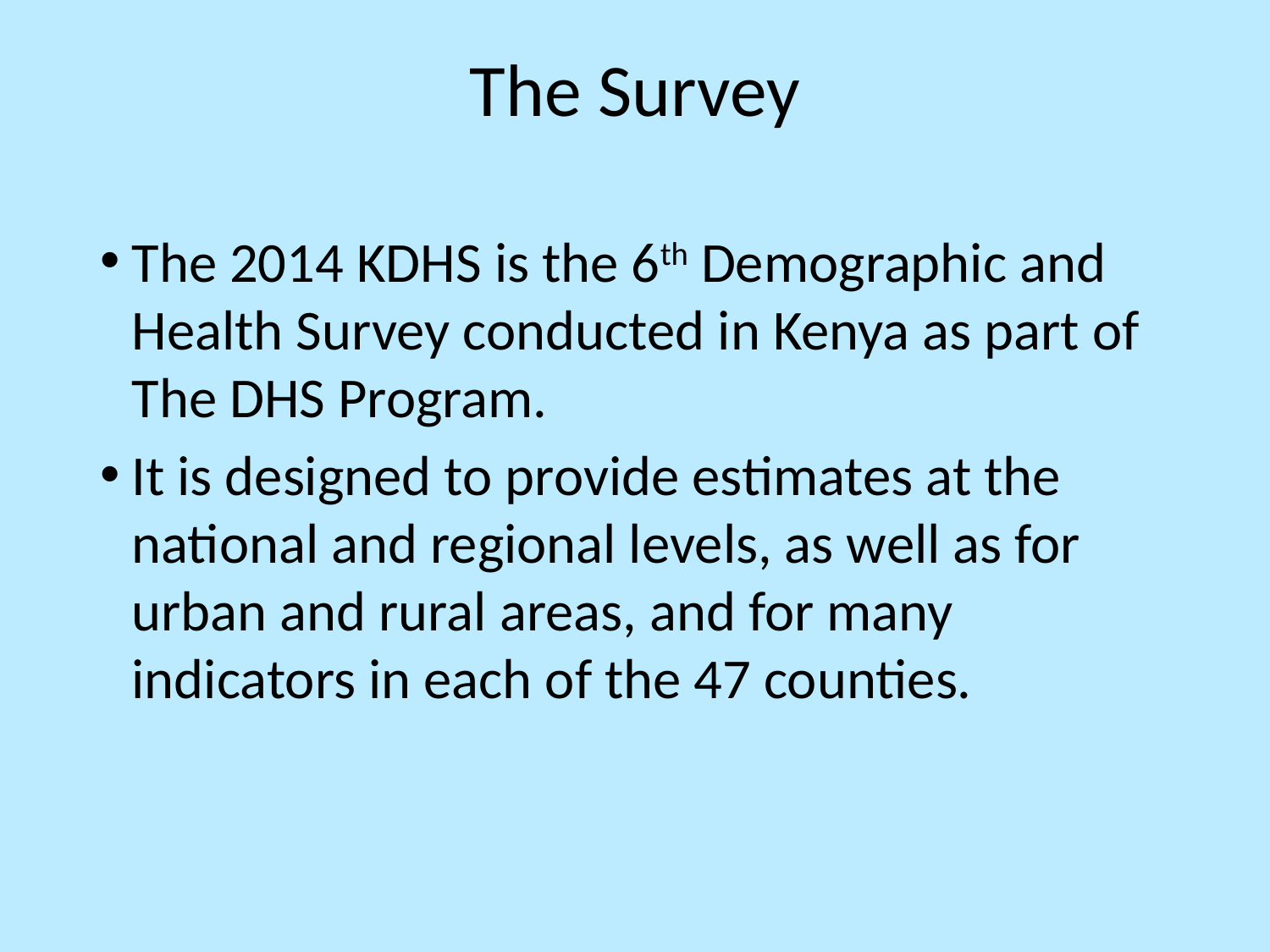

# The Survey
The 2014 KDHS is the 6th Demographic and Health Survey conducted in Kenya as part of The DHS Program.
It is designed to provide estimates at the national and regional levels, as well as for urban and rural areas, and for many indicators in each of the 47 counties.